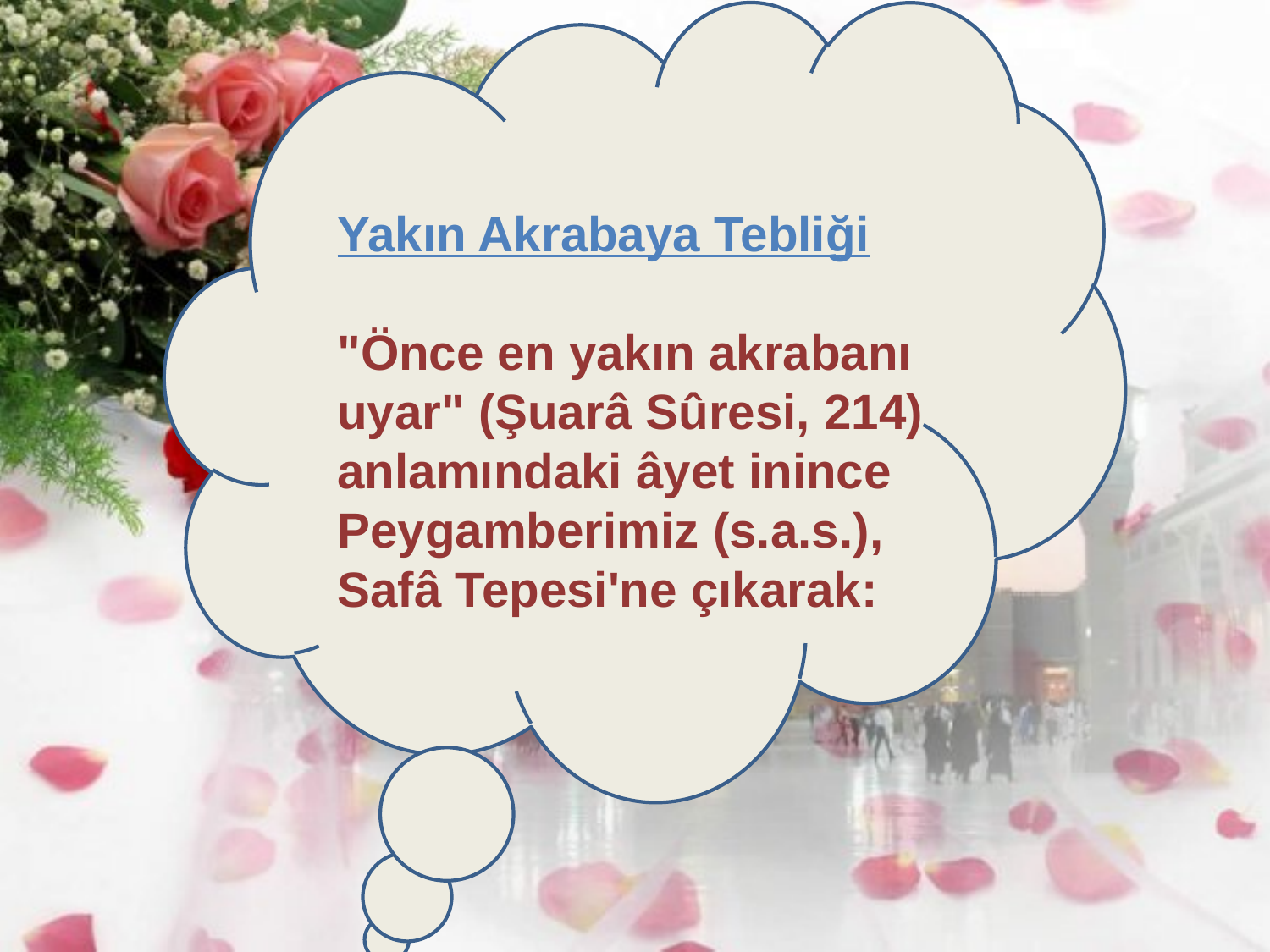

Yakın Akrabaya Tebliği

"Önce en yakın akrabanı uyar" (Şuarâ Sûresi, 214) anlamındaki âyet inince Peygamberimiz (s.a.s.), Safâ Tepesi'ne çıkarak: